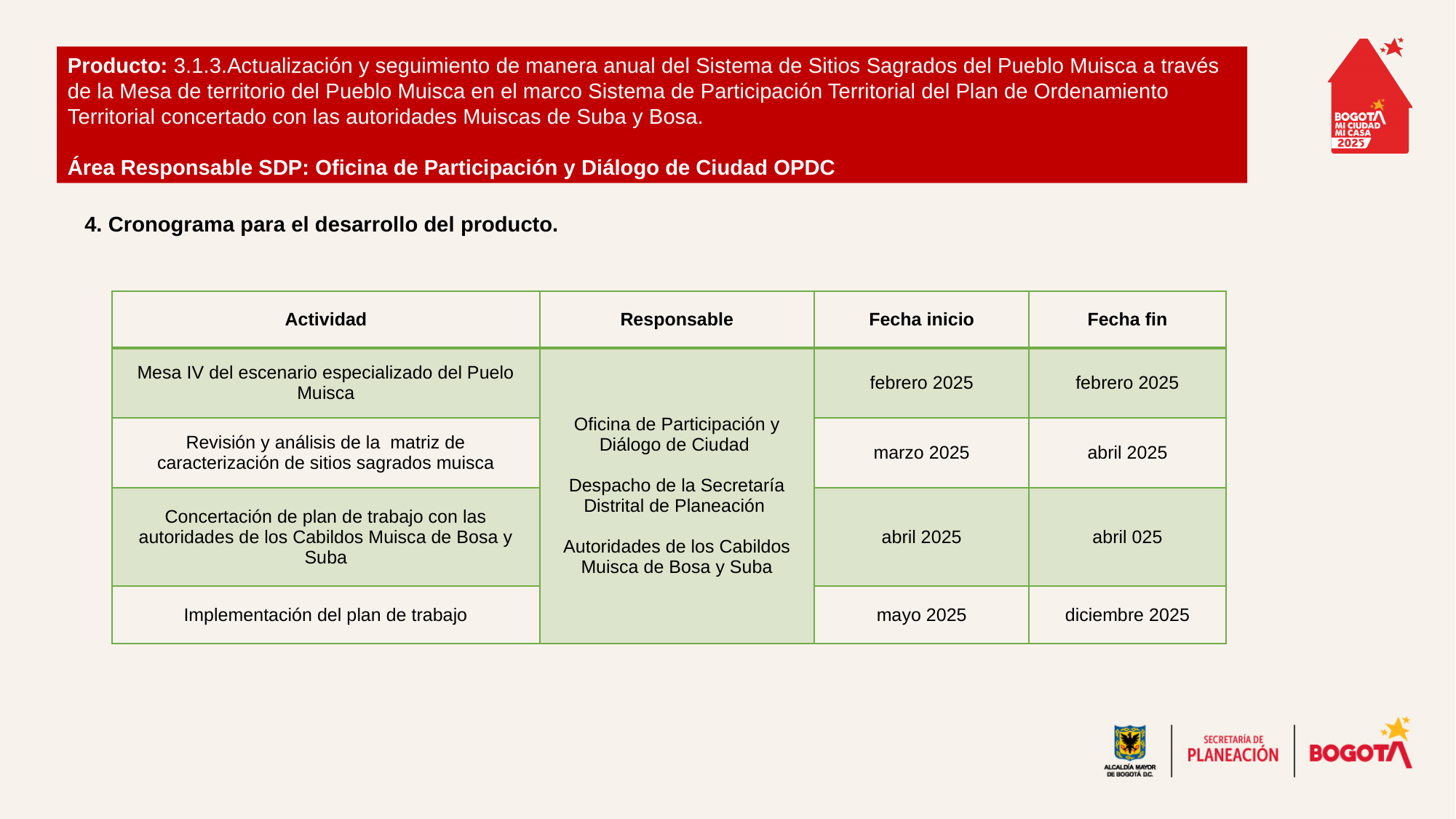

Producto: 3.1.3.Actualización y seguimiento de manera anual del Sistema de Sitios Sagrados del Pueblo Muisca a través de la Mesa de territorio del Pueblo Muisca en el marco Sistema de Participación Territorial del Plan de Ordenamiento Territorial concertado con las autoridades Muiscas de Suba y Bosa.

Área Responsable SDP: Oficina de Participación y Diálogo de Ciudad OPDC
4. Cronograma para el desarrollo del producto.
| Actividad | Responsable | Fecha inicio | Fecha fin |
| --- | --- | --- | --- |
| Mesa IV del escenario especializado del Puelo Muisca | Oficina de Participación y Diálogo de Ciudad Despacho de la Secretaría Distrital de Planeación Autoridades de los Cabildos Muisca de Bosa y Suba | febrero 2025 | febrero 2025 |
| Revisión y análisis de la matriz de caracterización de sitios sagrados muisca |  | marzo 2025 | abril 2025 |
| Concertación de plan de trabajo con las autoridades de los Cabildos Muisca de Bosa y Suba |  | abril 2025 | abril 025 |
| Implementación del plan de trabajo |  | mayo 2025 | diciembre 2025 |